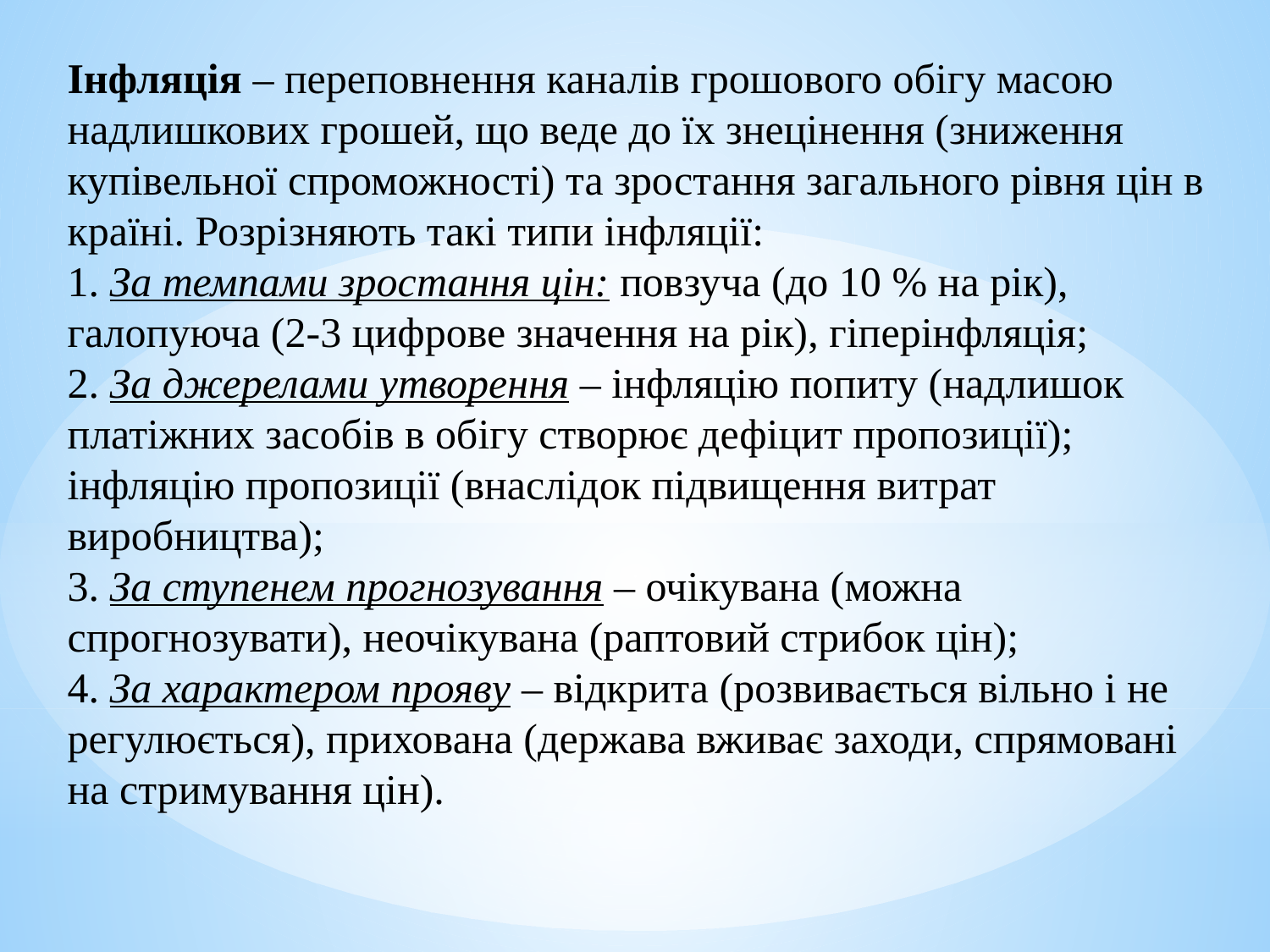

Інфляція – переповнення каналів грошового обігу масою надлишкових грошей, що веде до їх знецінення (зниження купівельної спроможності) та зростання загального рівня цін в країні. Розрізняють такі типи інфляції:
1. За темпами зростання цін: повзуча (до 10 % на рік), галопуюча (2-3 цифрове значення на рік), гіперінфляція;
2. За джерелами утворення – інфляцію попиту (надлишок платіжних засобів в обігу створює дефіцит пропозиції); інфляцію пропозиції (внаслідок підвищення витрат виробництва);
3. За ступенем прогнозування – очікувана (можна спрогнозувати), неочікувана (раптовий стрибок цін);
4. За характером прояву – відкрита (розвивається вільно і не регулюється), прихована (держава вживає заходи, спрямовані на стримування цін).